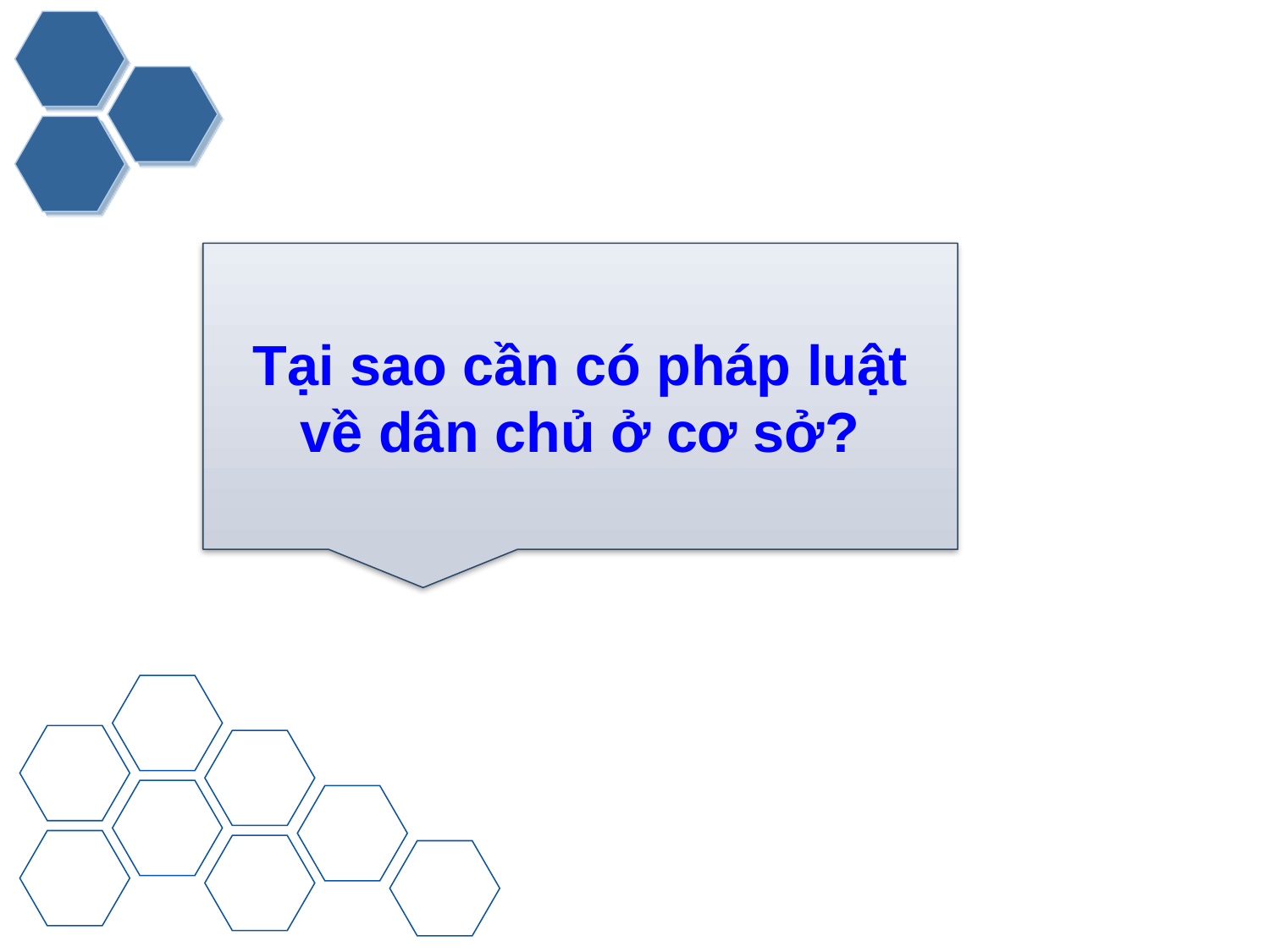

#

Tại sao cần có pháp luật về dân chủ ở cơ sở?